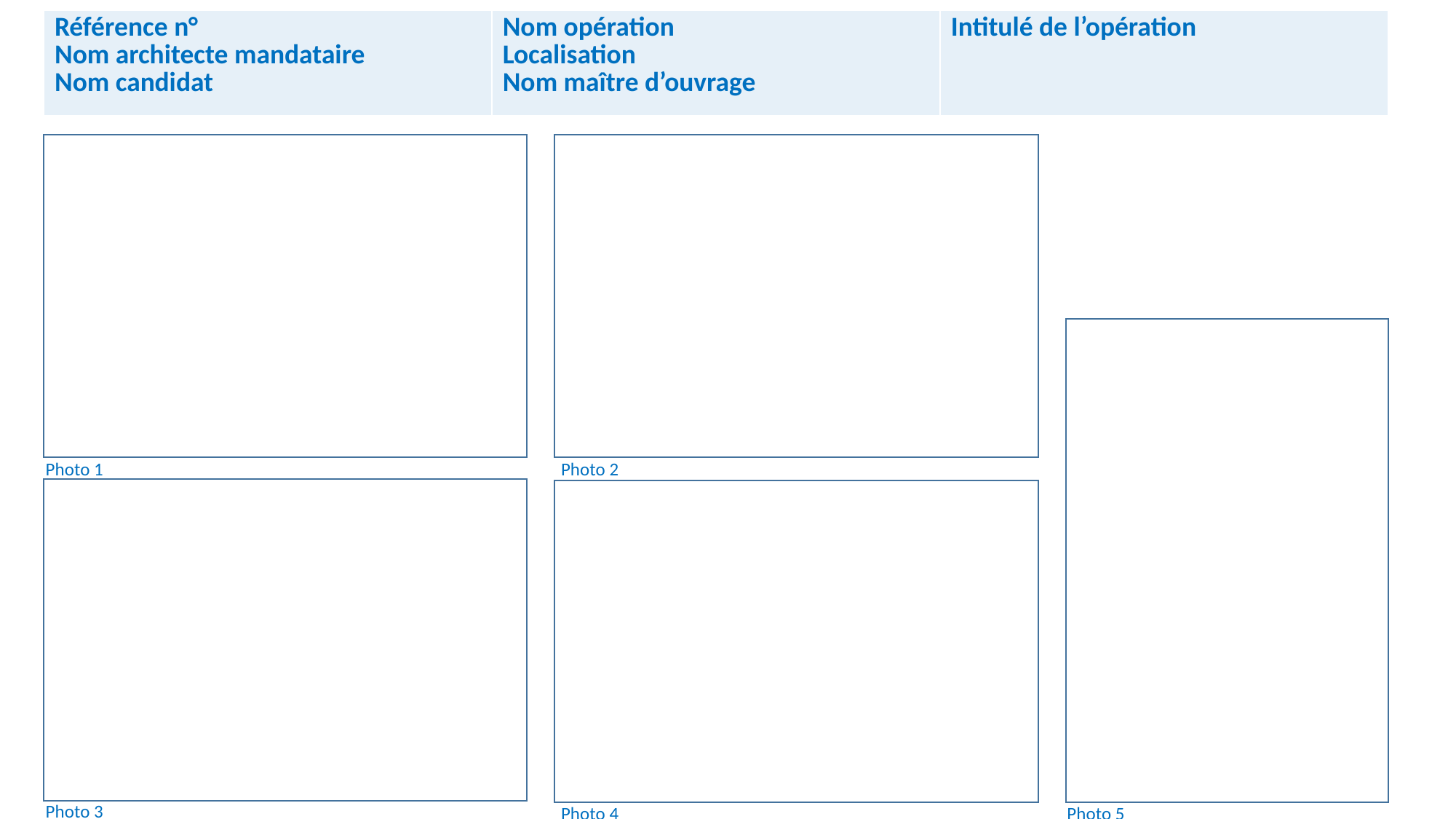

| Référence n° Nom architecte mandataire Nom candidat | Nom opération Localisation Nom maître d’ouvrage | Intitulé de l’opération |
| --- | --- | --- |

Photo 2
Photo 1

Photo 3
Photo 4
Photo 5